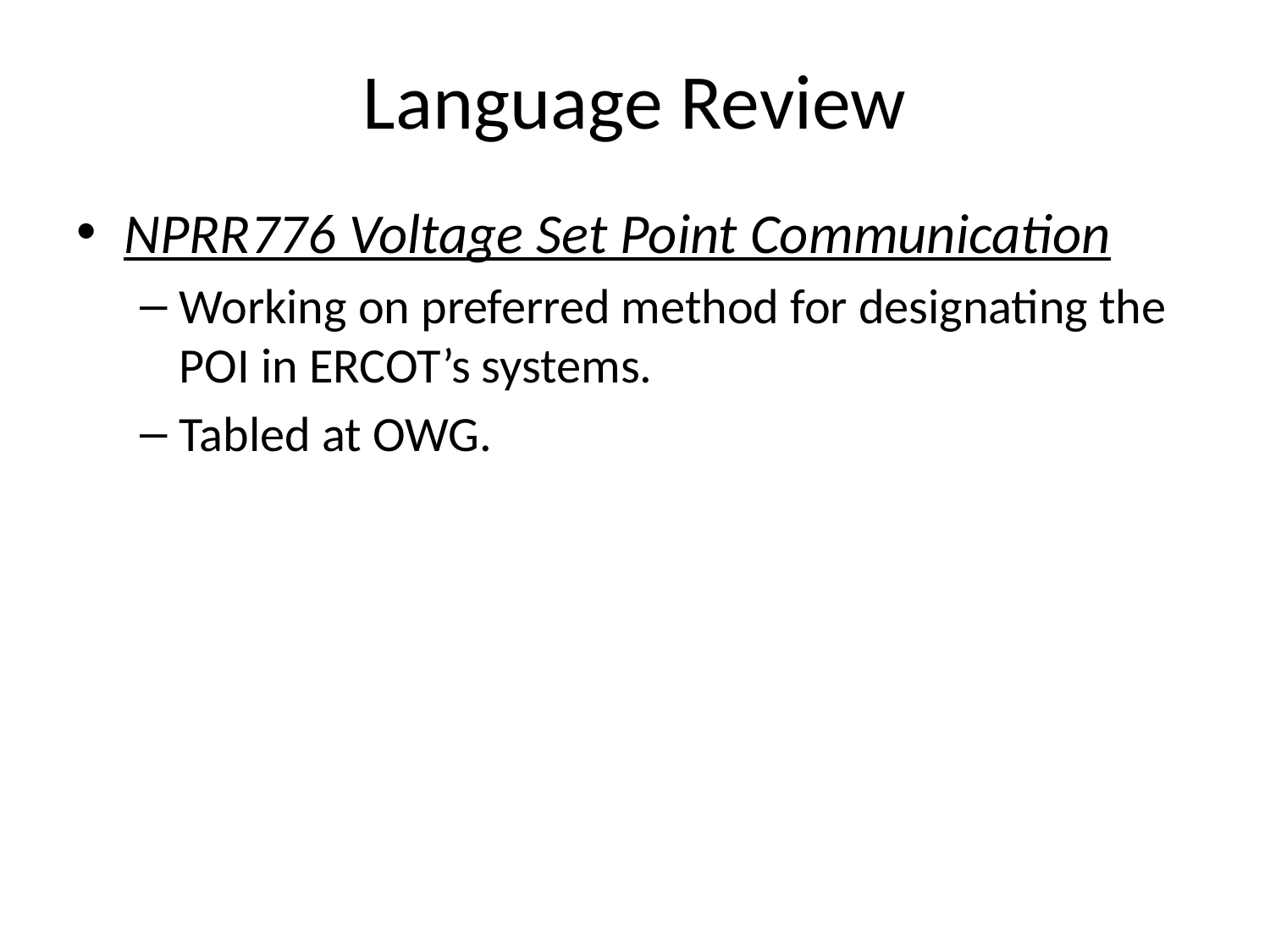

# Language Review
NPRR776 Voltage Set Point Communication
Working on preferred method for designating the POI in ERCOT’s systems.
Tabled at OWG.